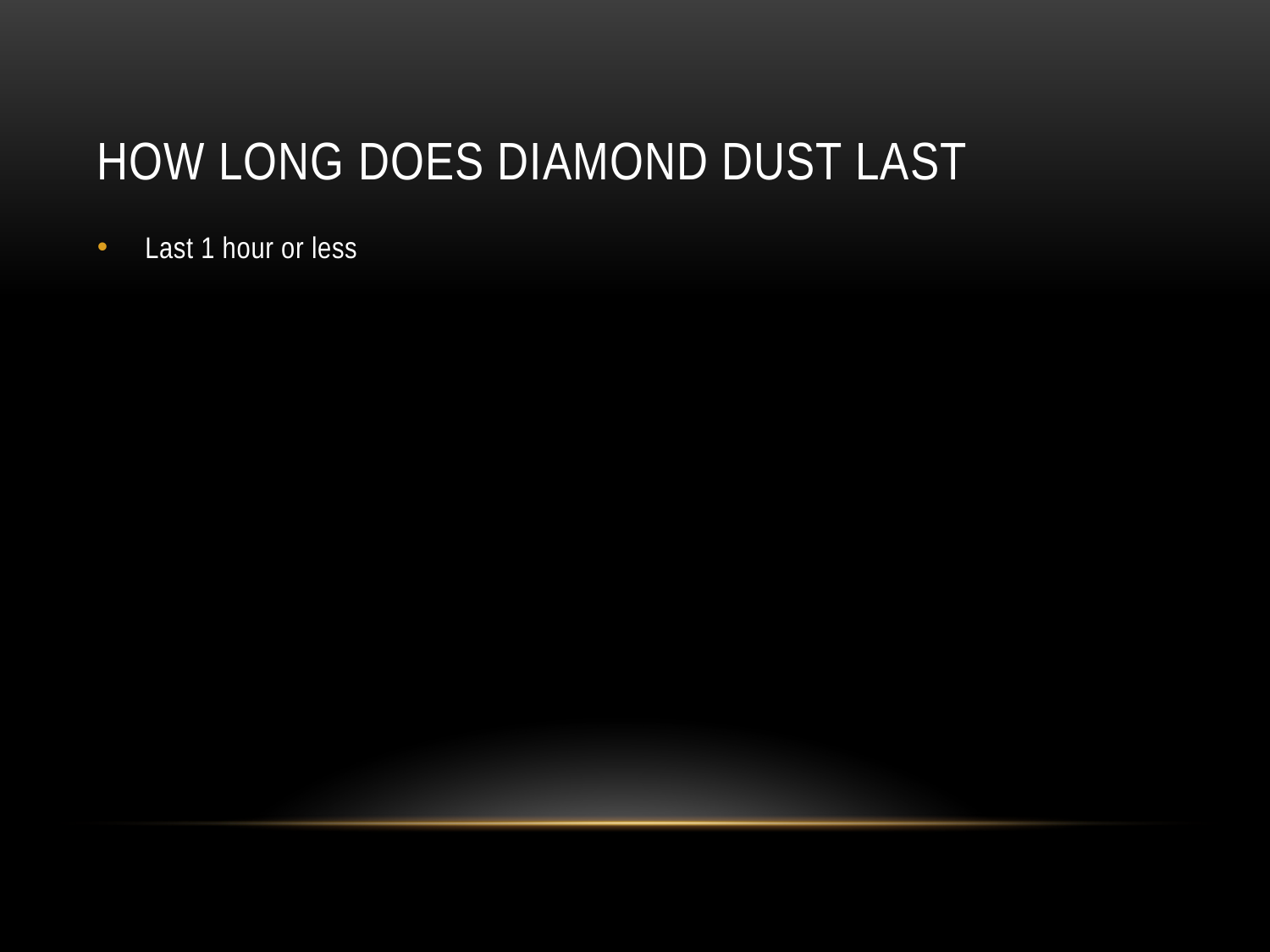

# How long does diamond dust last
Last 1 hour or less